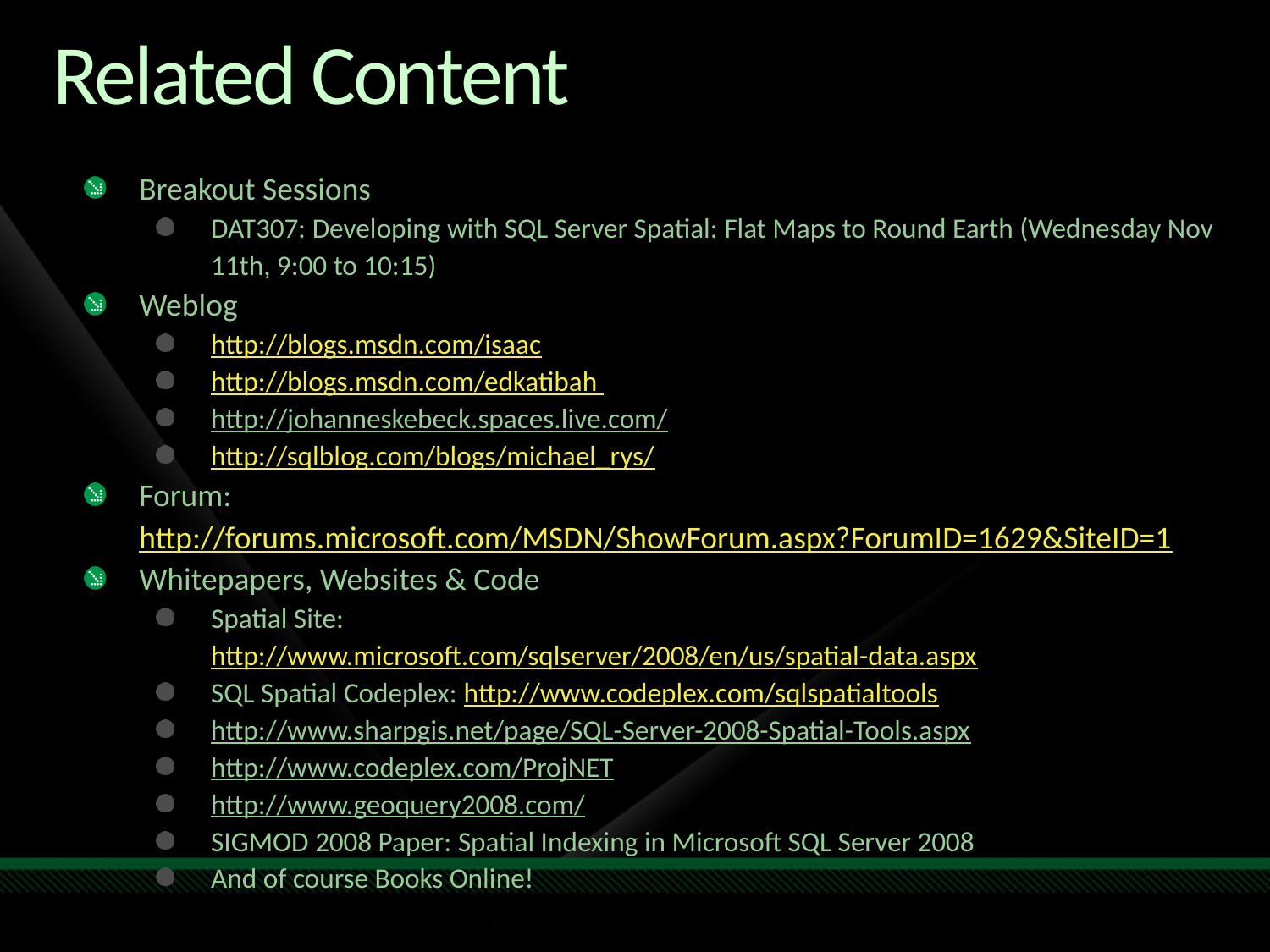

# Related Content
Breakout Sessions
DAT307: Developing with SQL Server Spatial: Flat Maps to Round Earth (Wednesday Nov 11th, 9:00 to 10:15)
Weblog
http://blogs.msdn.com/isaac
http://blogs.msdn.com/edkatibah
http://johanneskebeck.spaces.live.com/
http://sqlblog.com/blogs/michael_rys/
Forum:
http://forums.microsoft.com/MSDN/ShowForum.aspx?ForumID=1629&SiteID=1
Whitepapers, Websites & Code
Spatial Site:
http://www.microsoft.com/sqlserver/2008/en/us/spatial-data.aspx
SQL Spatial Codeplex: http://www.codeplex.com/sqlspatialtools
http://www.sharpgis.net/page/SQL-Server-2008-Spatial-Tools.aspx
http://www.codeplex.com/ProjNET
http://www.geoquery2008.com/
SIGMOD 2008 Paper: Spatial Indexing in Microsoft SQL Server 2008
And of course Books Online!